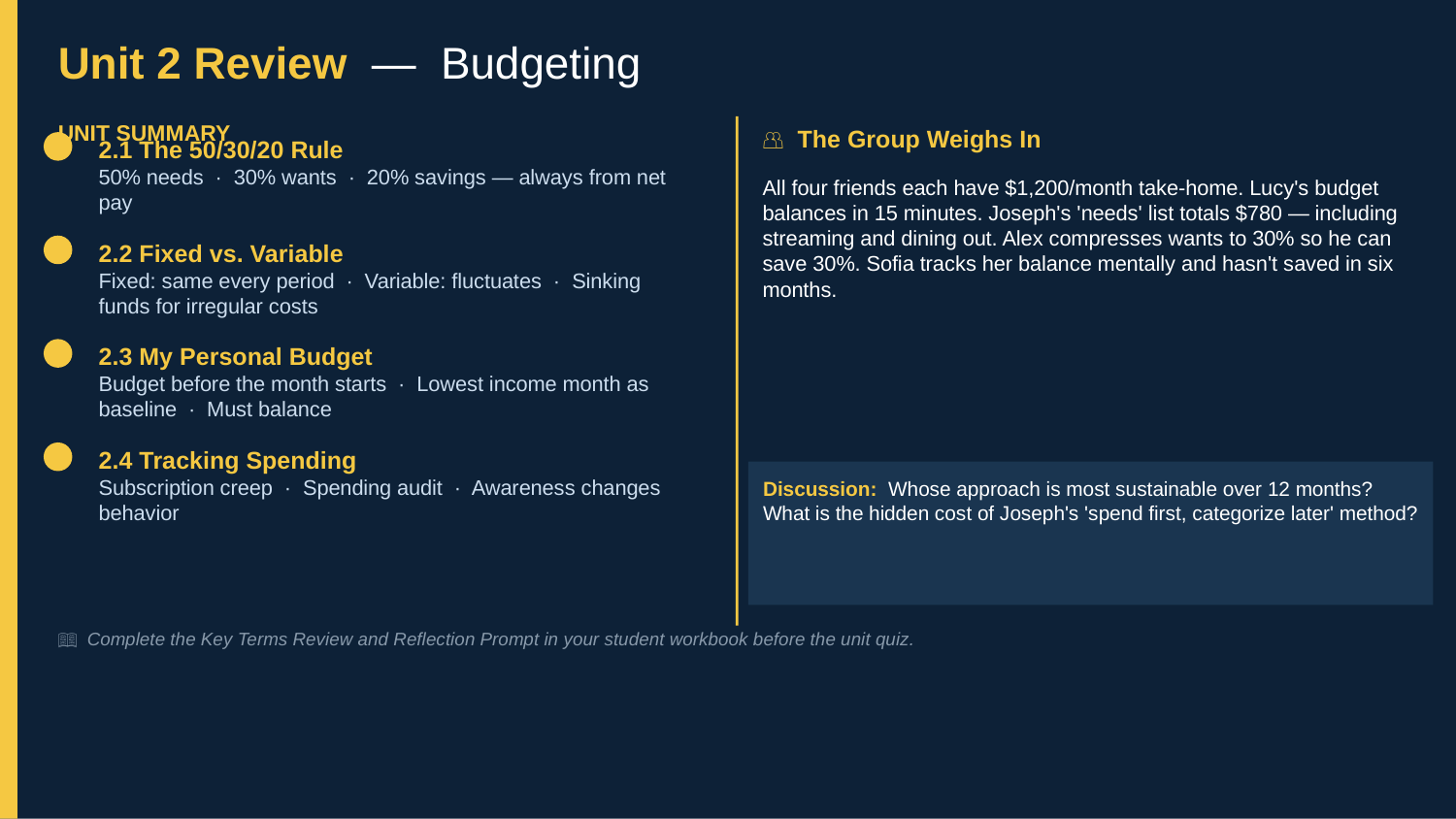

Unit 2 Review  —  Budgeting
UNIT SUMMARY

👥  The Group Weighs In
2.1 The 50/30/20 Rule
50% needs  ·  30% wants  ·  20% savings — always from net pay

All four friends each have $1,200/month take-home. Lucy's budget balances in 15 minutes. Joseph's 'needs' list totals $780 — including streaming and dining out. Alex compresses wants to 30% so he can save 30%. Sofia tracks her balance mentally and hasn't saved in six months.
2.2 Fixed vs. Variable
Fixed: same every period  ·  Variable: fluctuates  ·  Sinking funds for irregular costs

2.3 My Personal Budget
Budget before the month starts  ·  Lowest income month as baseline  ·  Must balance

2.4 Tracking Spending
Subscription creep  ·  Spending audit  ·  Awareness changes behavior

Discussion:  Whose approach is most sustainable over 12 months? What is the hidden cost of Joseph's 'spend first, categorize later' method?
📖  Complete the Key Terms Review and Reflection Prompt in your student workbook before the unit quiz.